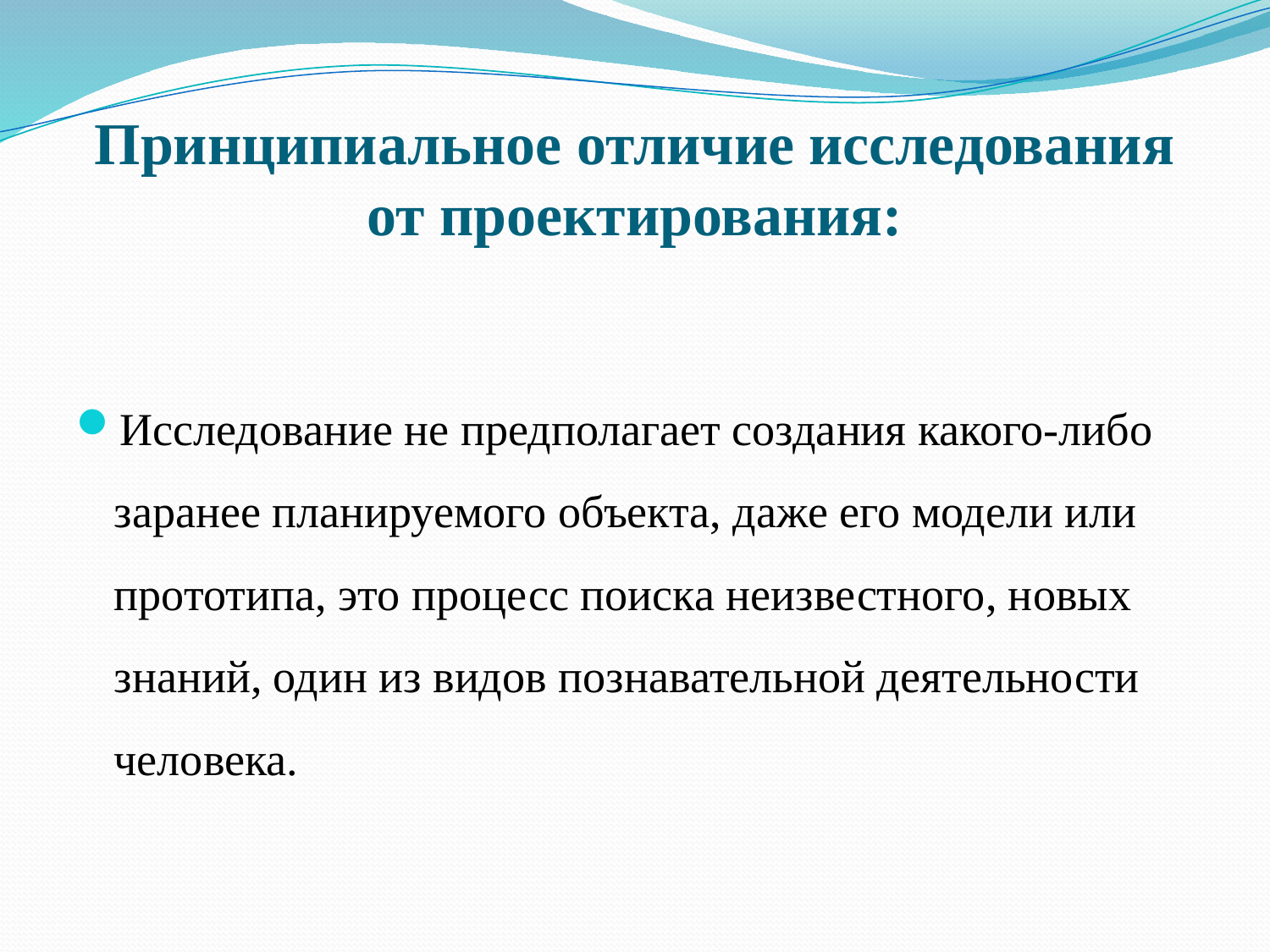

# Принципиальное отличие исследования от проектирования:
Исследование не предполагает создания какого-либо заранее планируемого объекта, даже его модели или прототипа, это процесс поиска неизвестного, новых знаний, один из видов познавательной деятельности человека.